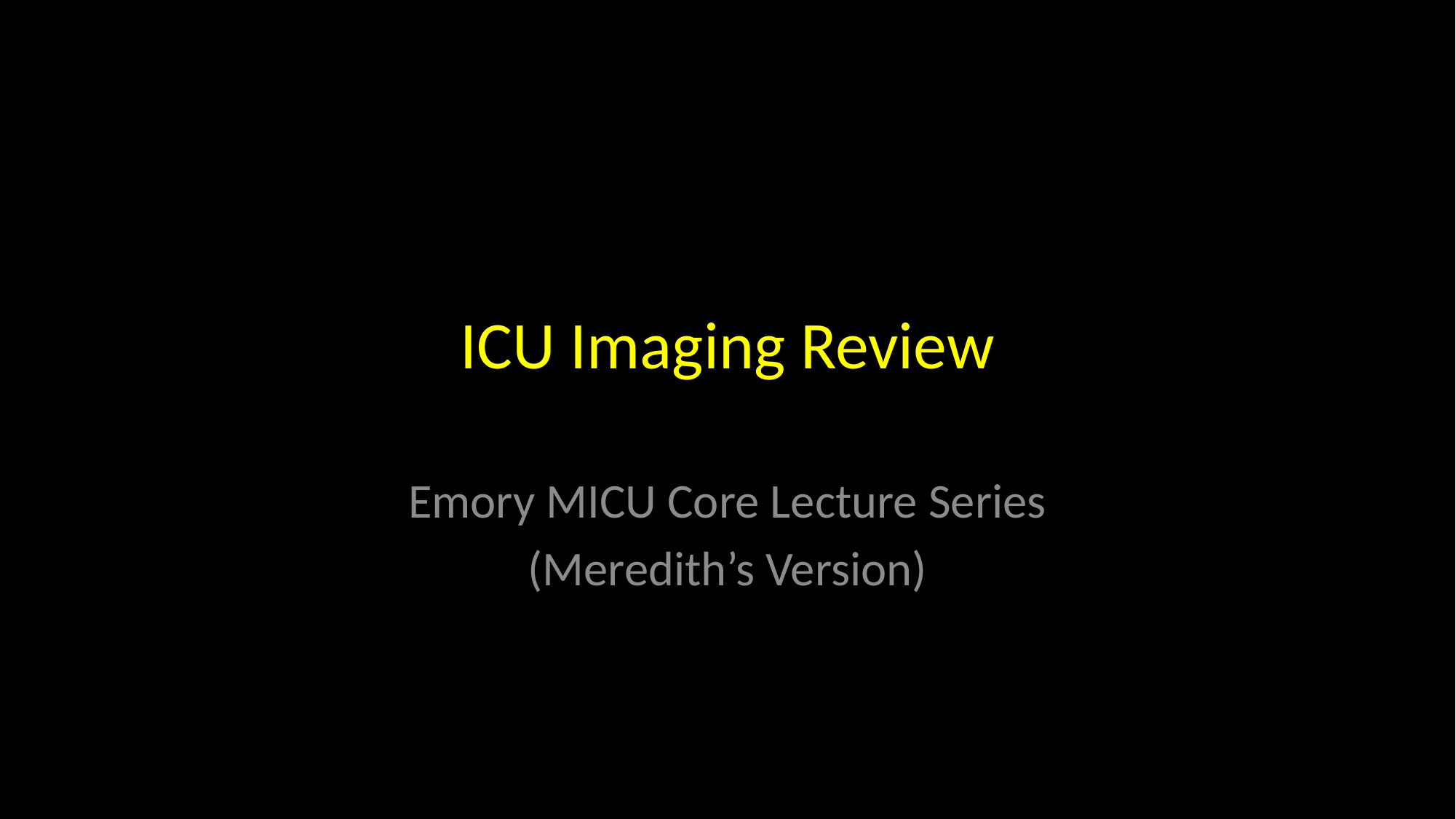

ICU Imaging Review
Emory MICU Core Lecture Series
(Meredith’s Version)